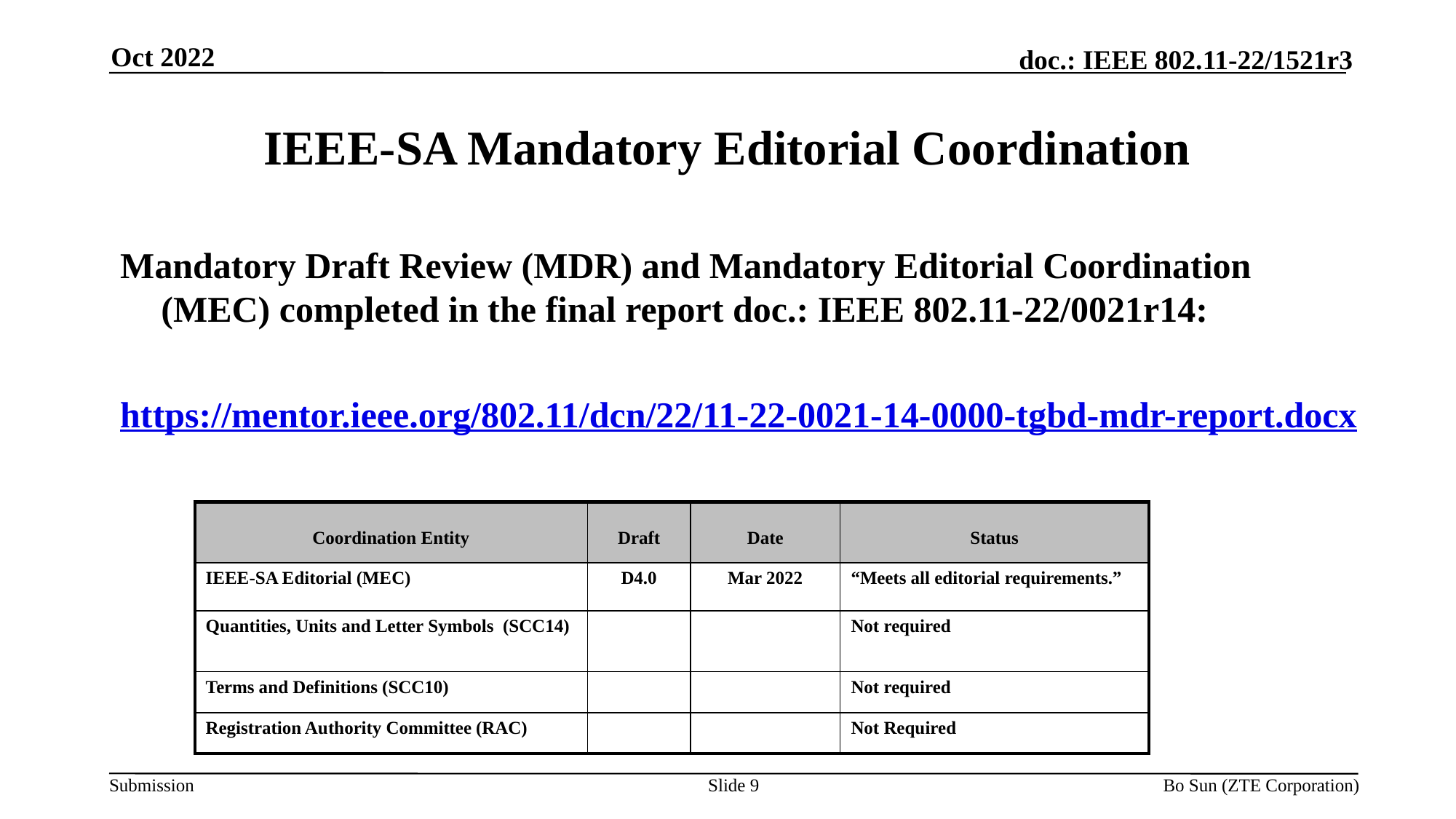

Oct 2022
# IEEE-SA Mandatory Editorial Coordination
Mandatory Draft Review (MDR) and Mandatory Editorial Coordination (MEC) completed in the final report doc.: IEEE 802.11-22/0021r14:

https://mentor.ieee.org/802.11/dcn/22/11-22-0021-14-0000-tgbd-mdr-report.docx

| Coordination Entity | Draft | Date | Status |
| --- | --- | --- | --- |
| IEEE-SA Editorial (MEC) | D4.0 | Mar 2022 | “Meets all editorial requirements.” |
| Quantities, Units and Letter Symbols (SCC14) |  |  | Not required |
| Terms and Definitions (SCC10) |  |  | Not required |
| Registration Authority Committee (RAC) |  |  | Not Required |
Slide 9
Bo Sun (ZTE Corporation)